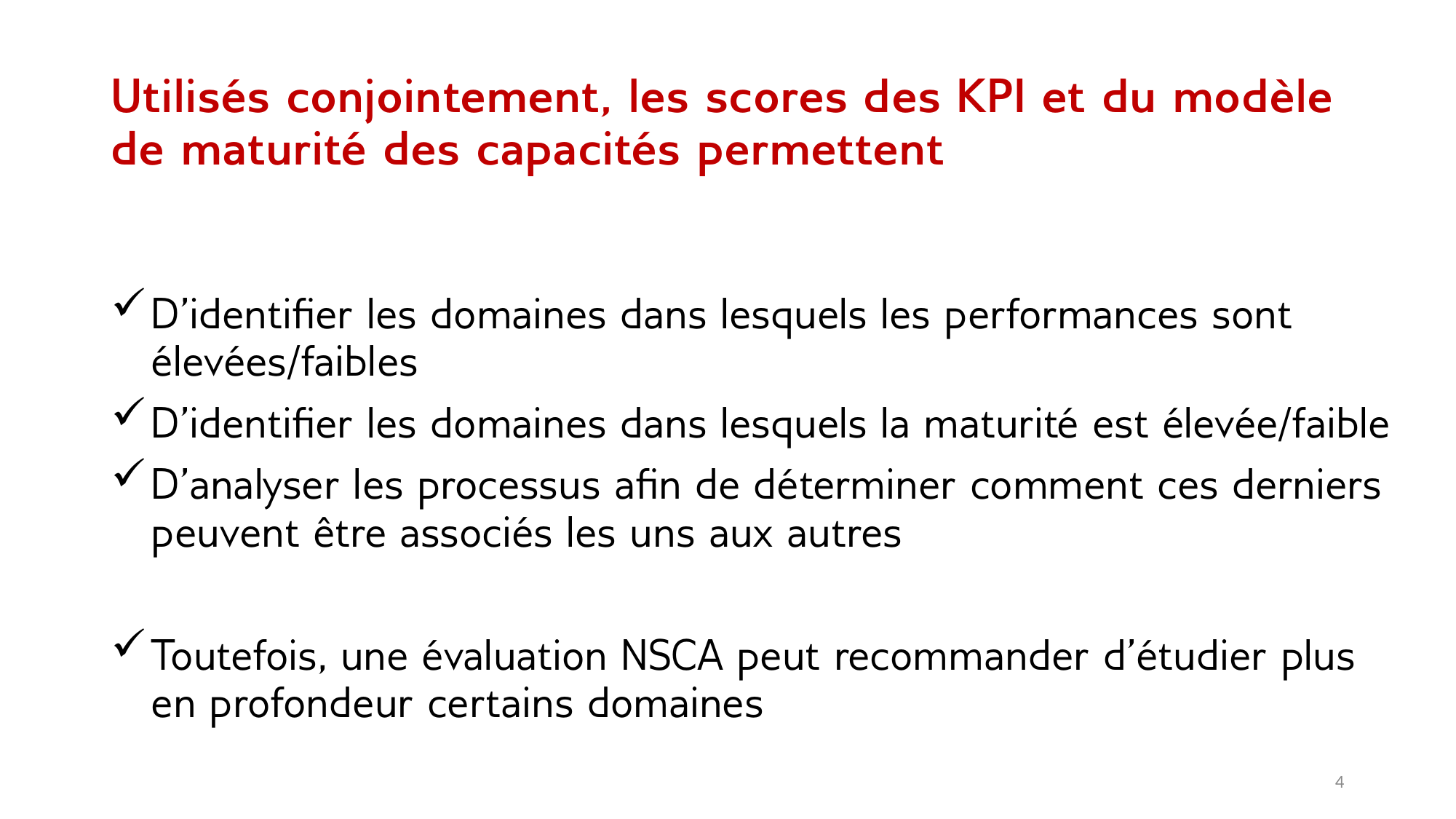

# Utilisés conjointement, les scores des KPI et du modèle de maturité des capacités permettent

D’identifier les domaines dans lesquels les performances sont élevées/faibles
D’identifier les domaines dans lesquels la maturité est élevée/faible
D’analyser les processus afin de déterminer comment ces derniers peuvent être associés les uns aux autres

Toutefois, une évaluation NSCA peut recommander d’étudier plus en profondeur certains domaines

4